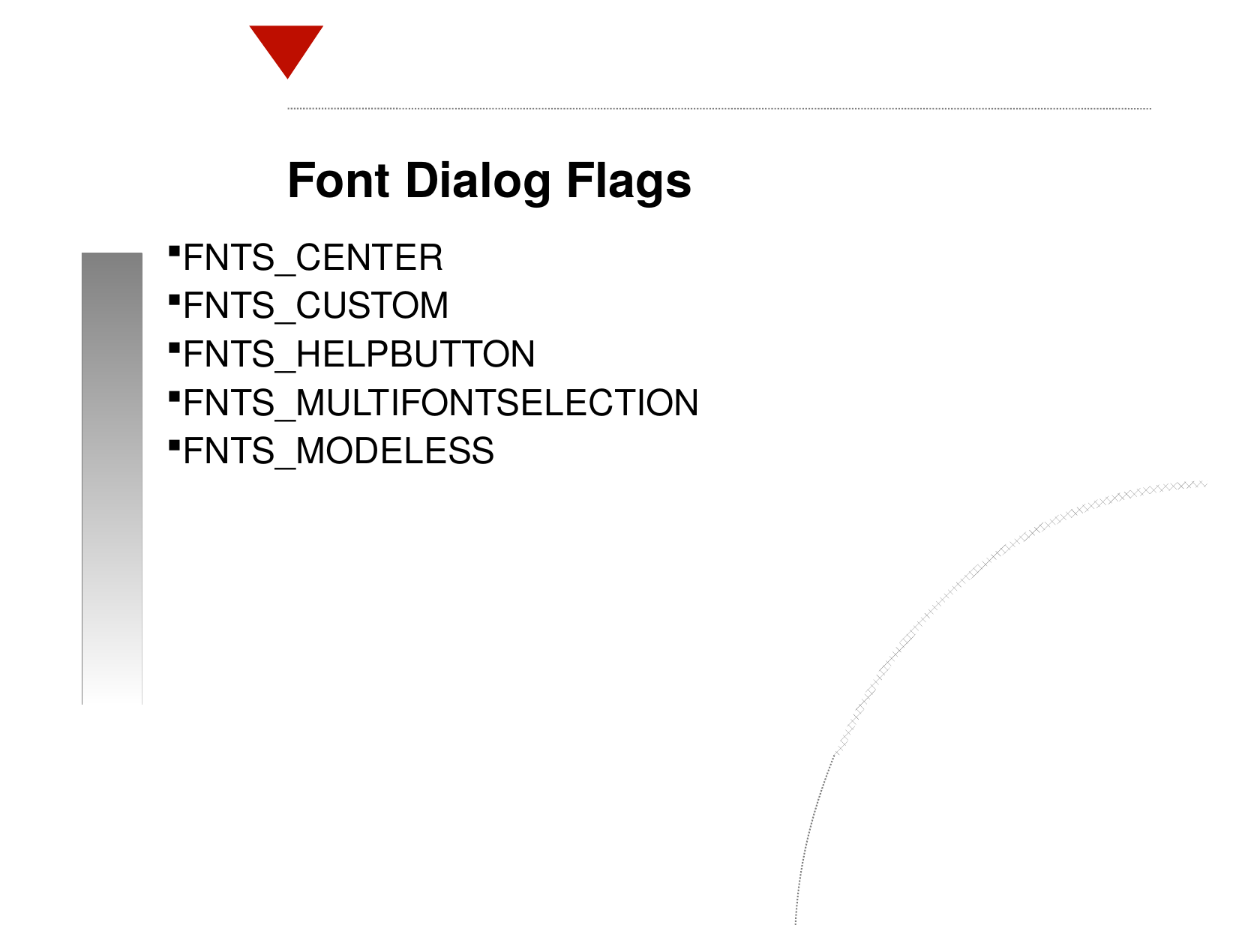

Font Dialog Flags
FNTS_CENTER
FNTS_CUSTOM
FNTS_HELPBUTTON
FNTS_MULTIFONTSELECTION
FNTS_MODELESS